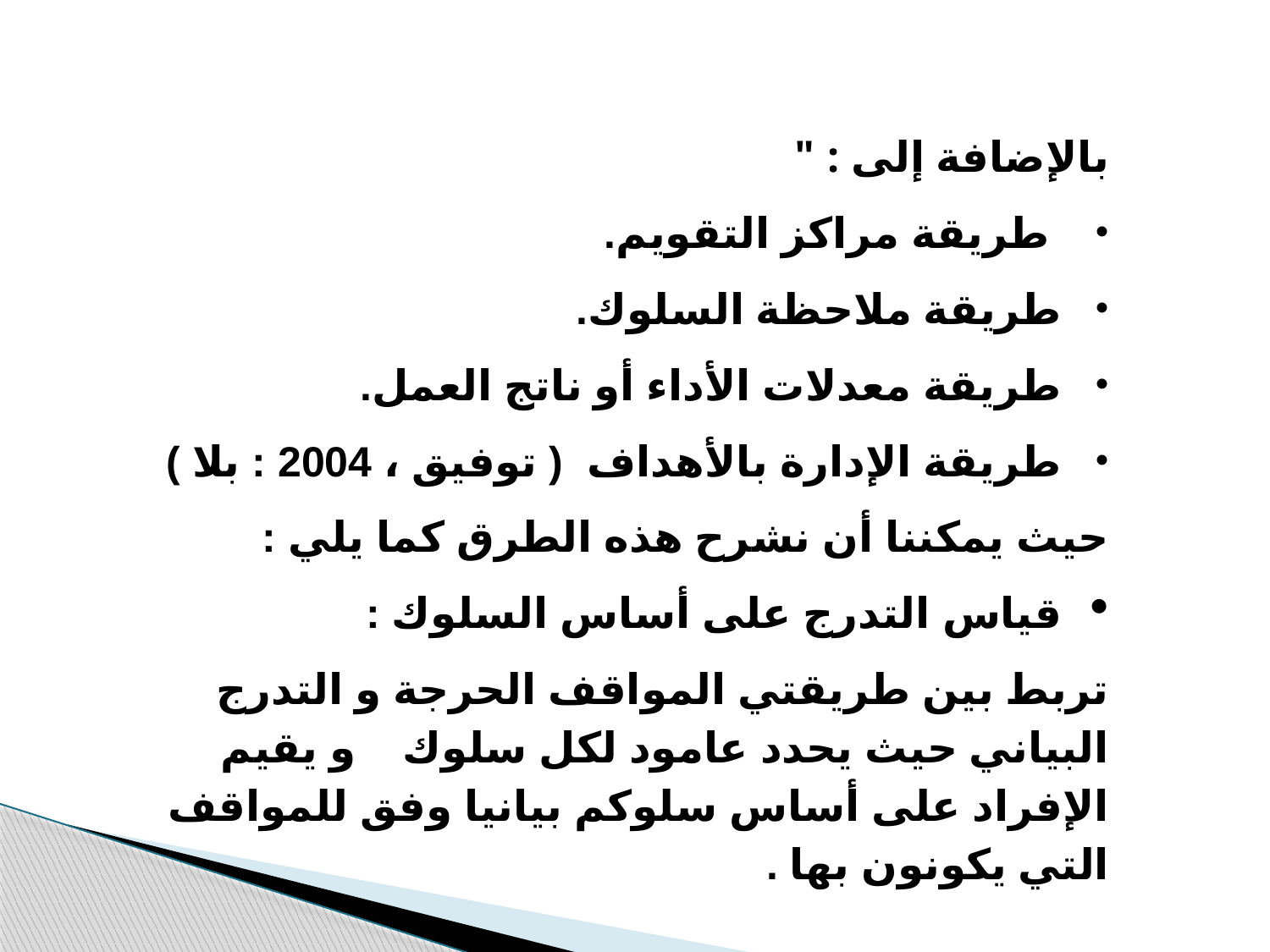

بالإضافة إلى : "
 طريقة مراكز التقويم.
طريقة ملاحظة السلوك.
طريقة معدلات الأداء أو ناتج العمل.
طريقة الإدارة بالأهداف  ( توفيق ، 2004 : بلا )
حيث يمكننا أن نشرح هذه الطرق كما يلي :
قياس التدرج على أساس السلوك :
تربط بين طريقتي المواقف الحرجة و التدرج البياني حيث يحدد عامود لكل سلوك    و يقيم الإفراد على أساس سلوكم بيانيا وفق للمواقف التي يكونون بها .